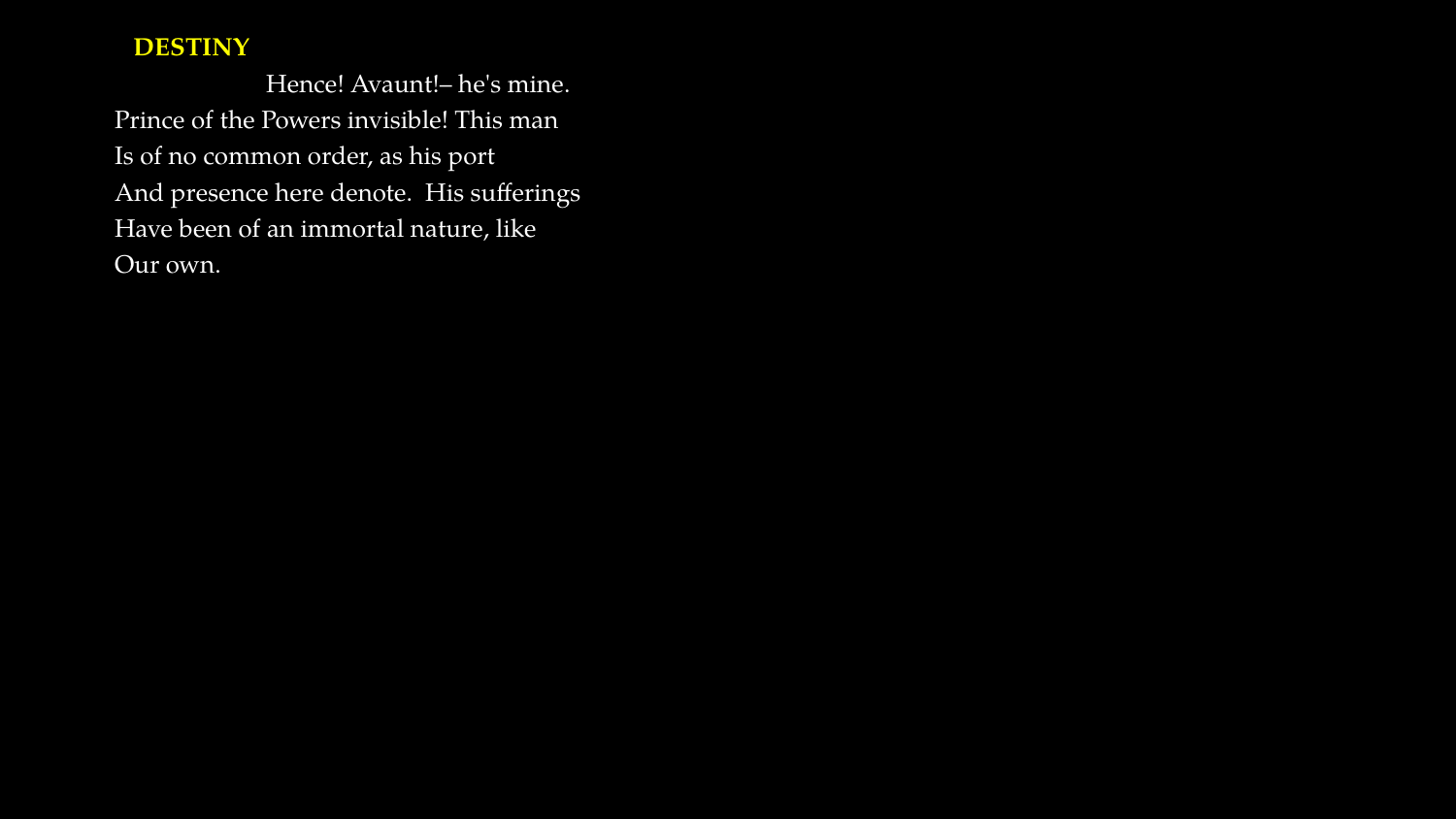

# DESTINY Hence! Avaunt!– he's mine. Prince of the Powers invisible! This man Is of no common order, as his port And presence here denote.  His sufferings Have been of an immortal nature, like Our own.